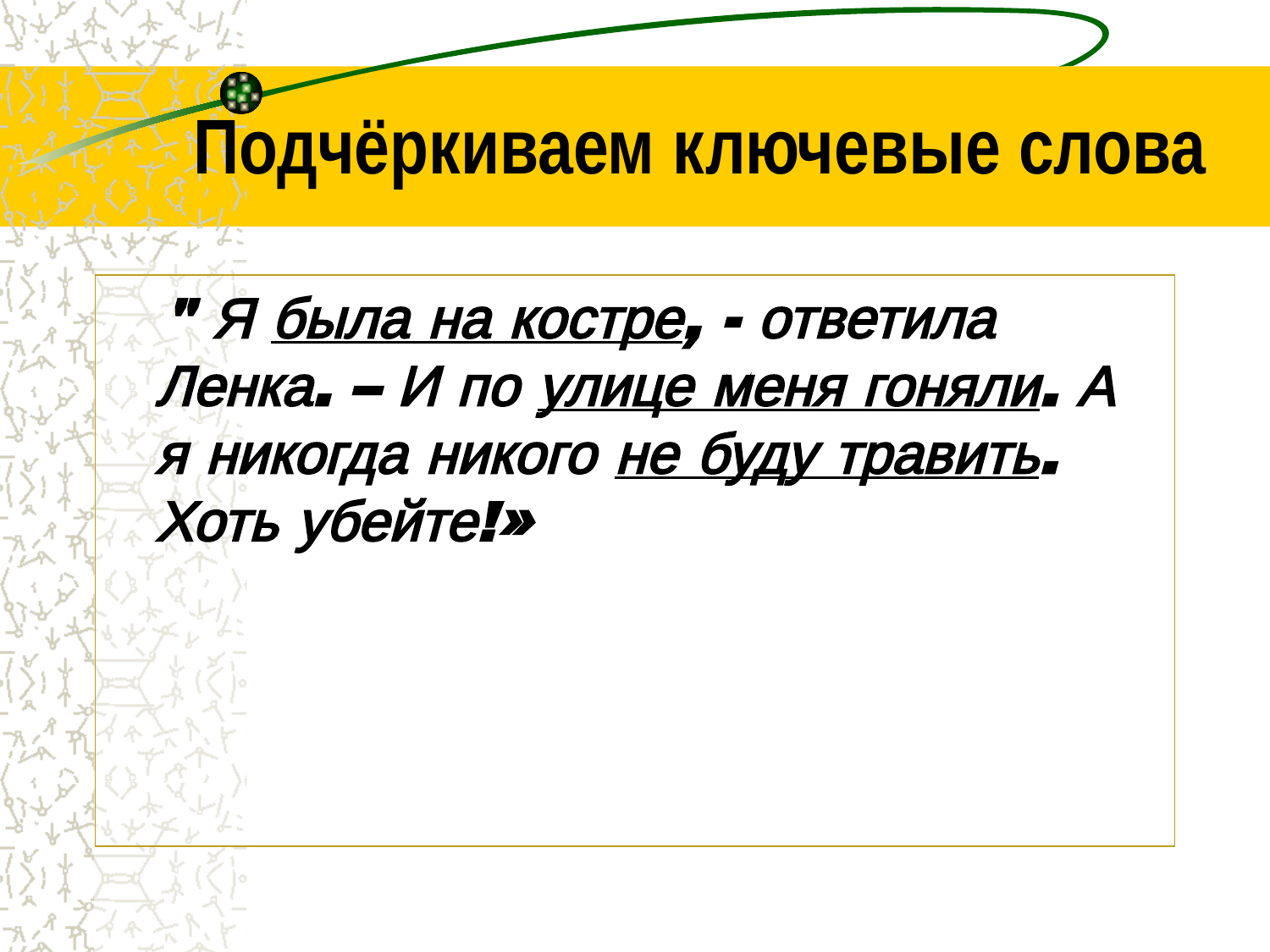

# Подчёркиваем ключевые слова
   " Я была на костре, - ответила Ленка. – И по улице меня гоняли. А я никогда никого не буду травить. Хоть убейте!»